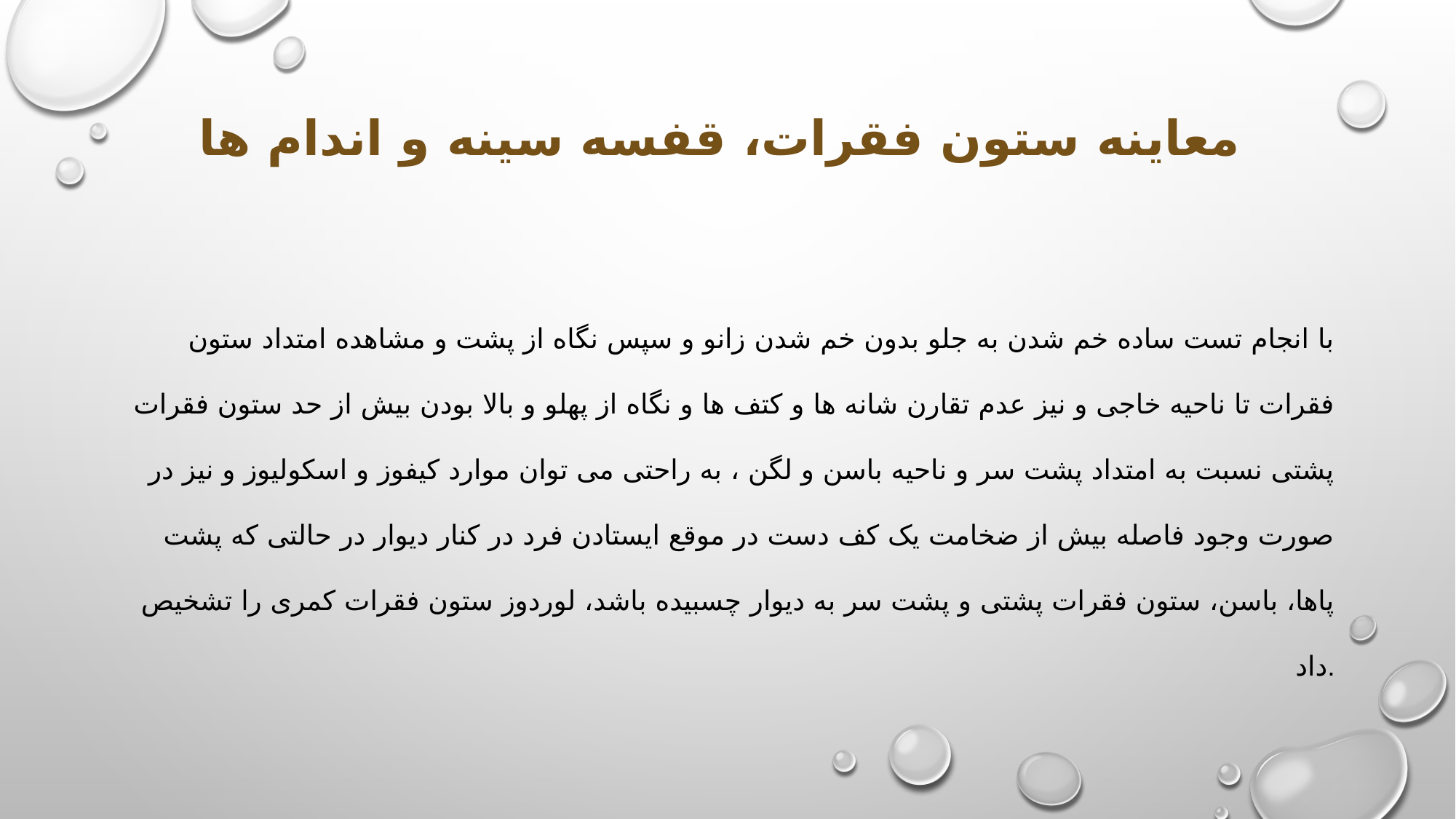

# معاینه ستون فقرات، قفسه سينه و اندام ها
با انجام تست ساده خم شدن به جلو بدون خم شدن زانو و سپس نگاه از پشت و مشاهده امتداد ستون فقرات تا ناحیه خاجی و نیز عدم تقارن شانه ها و کتف ها و نگاه از پهلو و بالا بودن بیش از حد ستون فقرات پشتی نسبت به امتداد پشت سر و ناحیه باسن و لگن ، به راحتی می توان موارد کیفوز و اسکولیوز و نیز در صورت وجود فاصله بیش از ضخامت یک کف دست در موقع ایستادن فرد در کنار دیوار در حالتی که پشت پاها، باسن، ستون فقرات پشتی و پشت سر به دیوار چسبیده باشد، لوردوز ستون فقرات کمری را تشخیص داد.